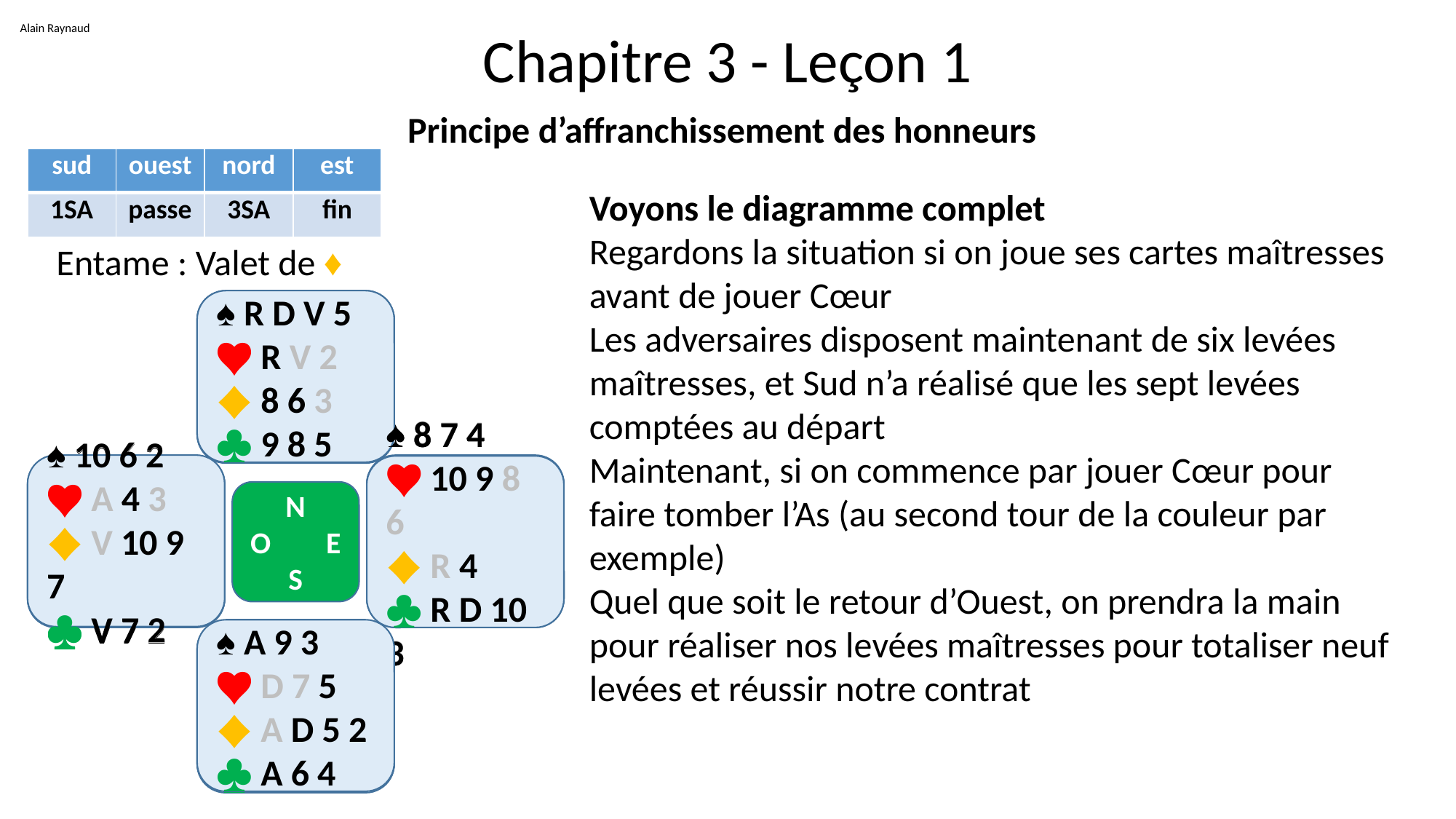

Alain Raynaud
# Chapitre 3 - Leçon 1
Principe d’affranchissement des honneurs

| sud | ouest | nord | est |
| --- | --- | --- | --- |
| 1SA | passe | 3SA | fin |
| Entame : Valet de ♦ |  |  |  |
Voyons le diagramme complet
Regardons la situation si on joue ses cartes maîtresses avant de jouer Cœur
Les adversaires disposent maintenant de six levées maîtresses, et Sud n’a réalisé que les sept levées comptées au départ
Maintenant, si on commence par jouer Cœur pour faire tomber l’As (au second tour de la couleur par exemple)
Quel que soit le retour d’Ouest, on prendra la main pour réaliser nos levées maîtresses pour totaliser neuf levées et réussir notre contrat

♠ R D V 5 ♥ R V 2
♦ 8 6 3
♣ 9 8 5
♠ R D V 5 ♥ R V 2
♦ 8 6 3
♣ 9 8 5
♠ R D V 5 ♥ R V 2
♦ 8 6 3
♣ 9 8 5
♠ 10 6 2
♥ A 4 3
♦ V 10 9 7
♣ V 7 2
♠ 8 7 4
♥ 10 9 8 6
♦ R 4
♣ R D 10 3
♠ 10 6 2
♥ A 4 3
♦ V 10 9 7
♣ V 7 2
♠ 10 6 2
♥ A 4 3
♦ V 10 9 7
♣ V 7 2
♠ 8 7 4
♥ 10 9 8 6
♦ R 4
♣ R D 10 3
♠ 8 7 4
♥ 10 9 8 6
♦ R 4
♣ R D 10 3
N
O        E
S
♠ A 9 3
♥ D 7 5
♦ A D 5 2
♣ A 6 4
♠ A 9 3
♥ D 7 5
♦ A D 5 2
♣ A 6 4
♠ A 9 3
♥ D 7 5
♦ A D 5 2
♣ A 6 4